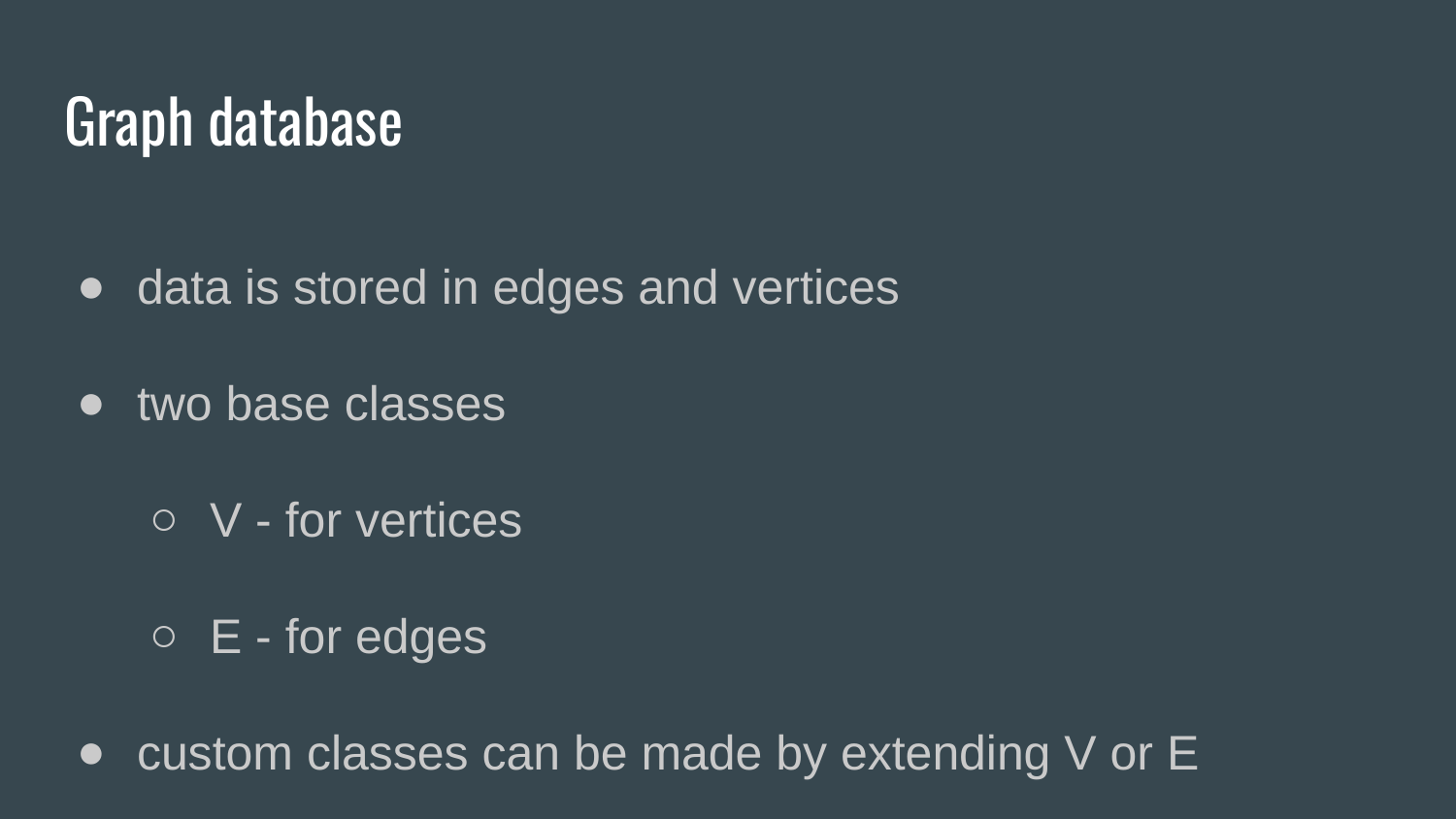

# Graph database

data is stored in edges and vertices
two base classes
V - for vertices
E - for edges
custom classes can be made by extending V or E